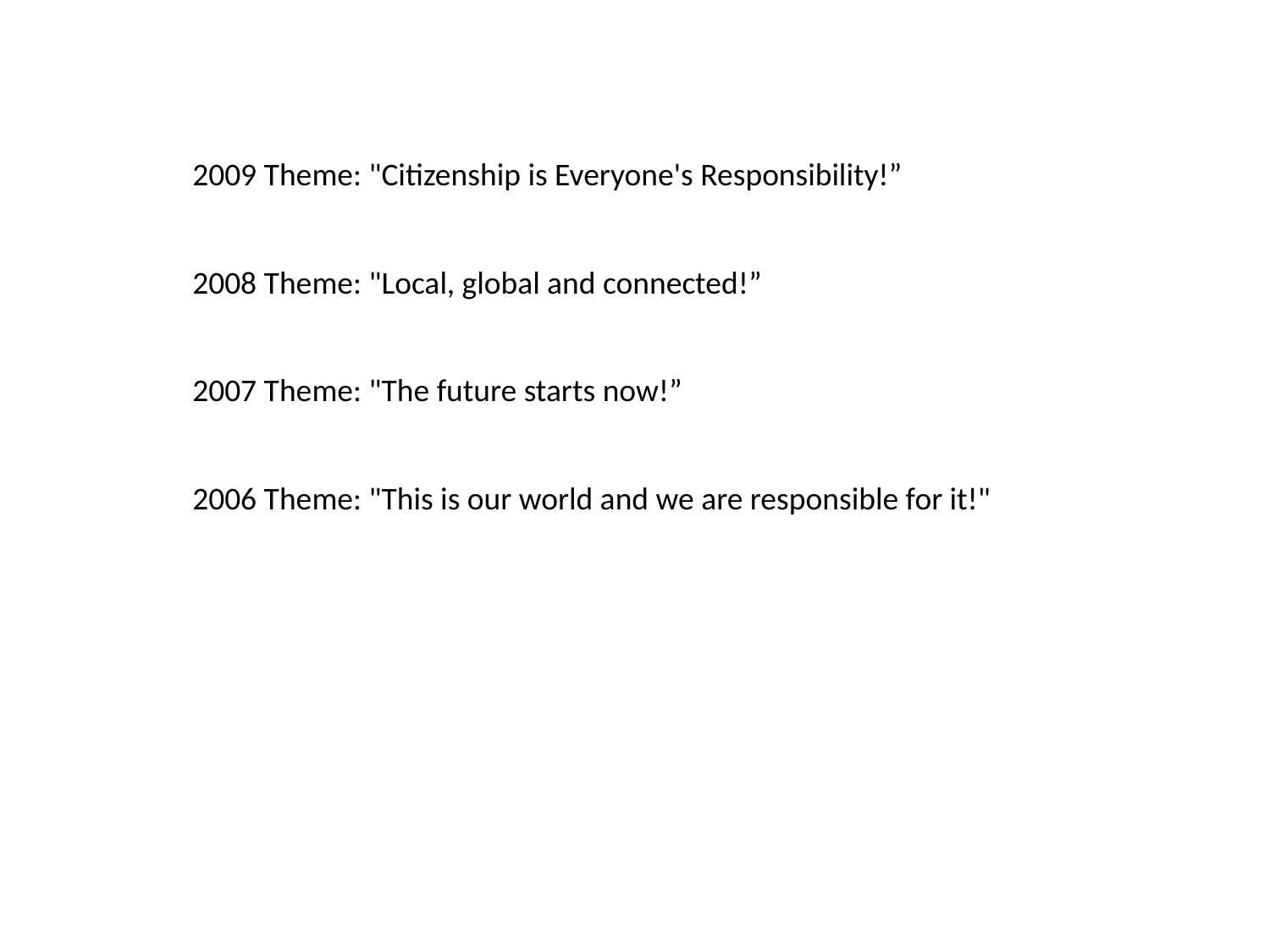

2009 Theme: "Citizenship is Everyone's Responsibility!”

2008 Theme: "Local, global and connected!”

2007 Theme: "The future starts now!”

2006 Theme: "This is our world and we are responsible for it!"